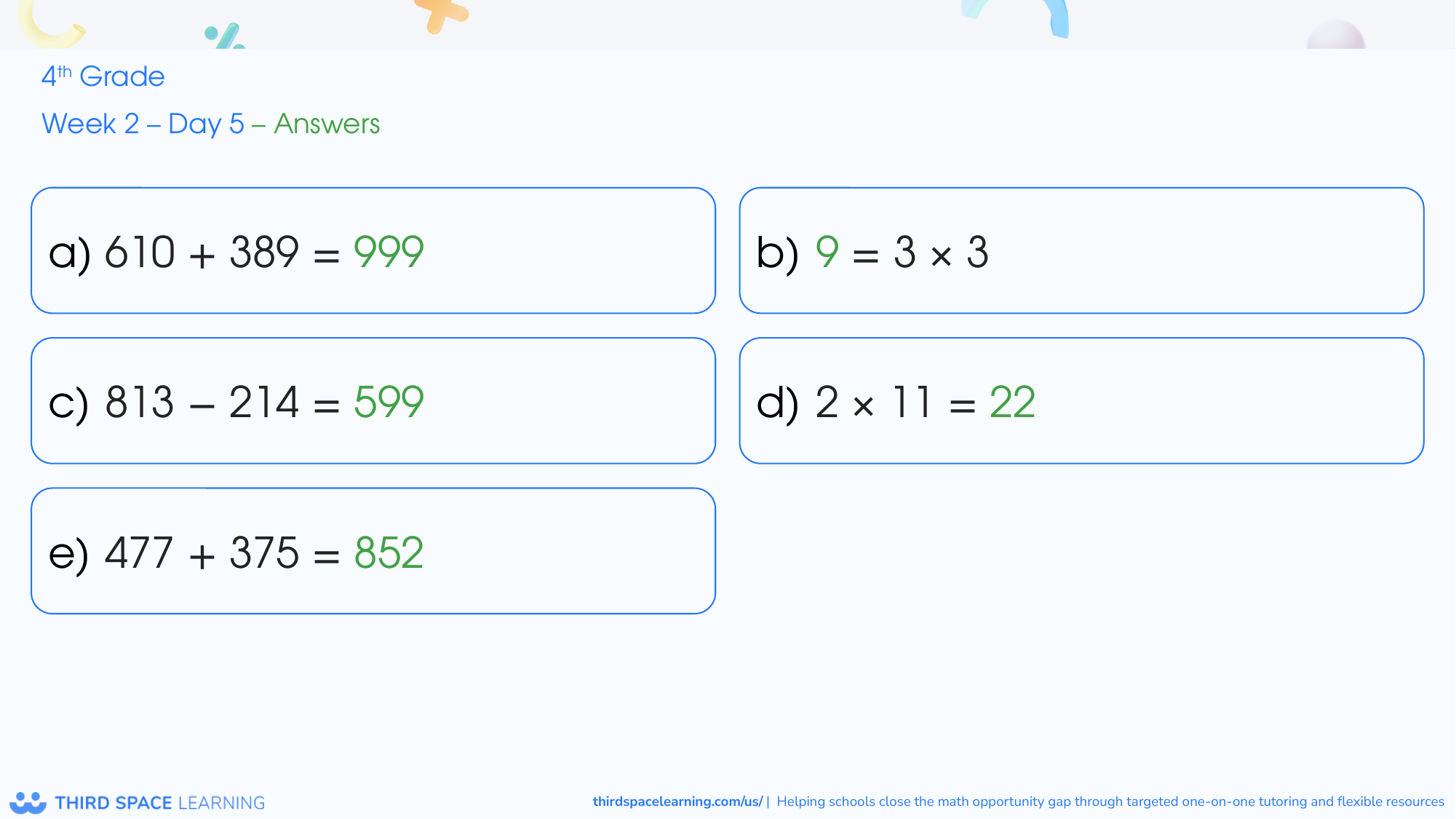

4th Grade
Week 2 – Day 5 – Answers
610 + 389 = 999
9 = 3 × 3
813 − 214 = 599
2 × 11 = 22
477 + 375 = 852